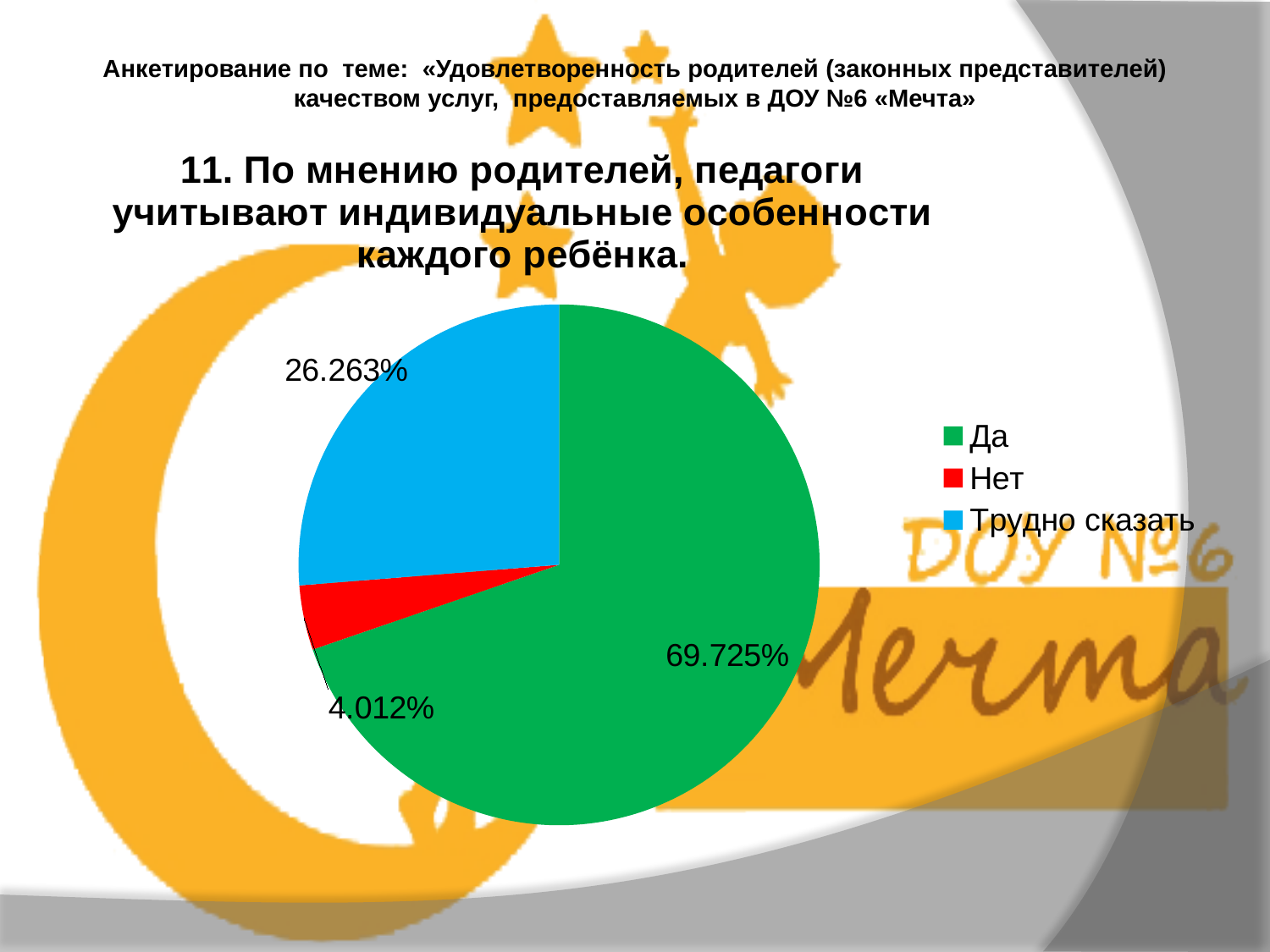

# Анкетирование по  теме:  «Удовлетворенность родителей (законных представителей) качеством услуг,  предоставляемых в ДОУ №6 «Мечта»

### Chart: 11. По мнению родителей, педагоги учитывают индивидуальные особенности каждого ребёнка.

| Category | С удовольствием ли Ваш ребенок посещает детский сад? |
|---|---|
| Да | 0.69725 |
| Нет | 0.04012 |
| Трудно сказать | 0.26263000000000003 |